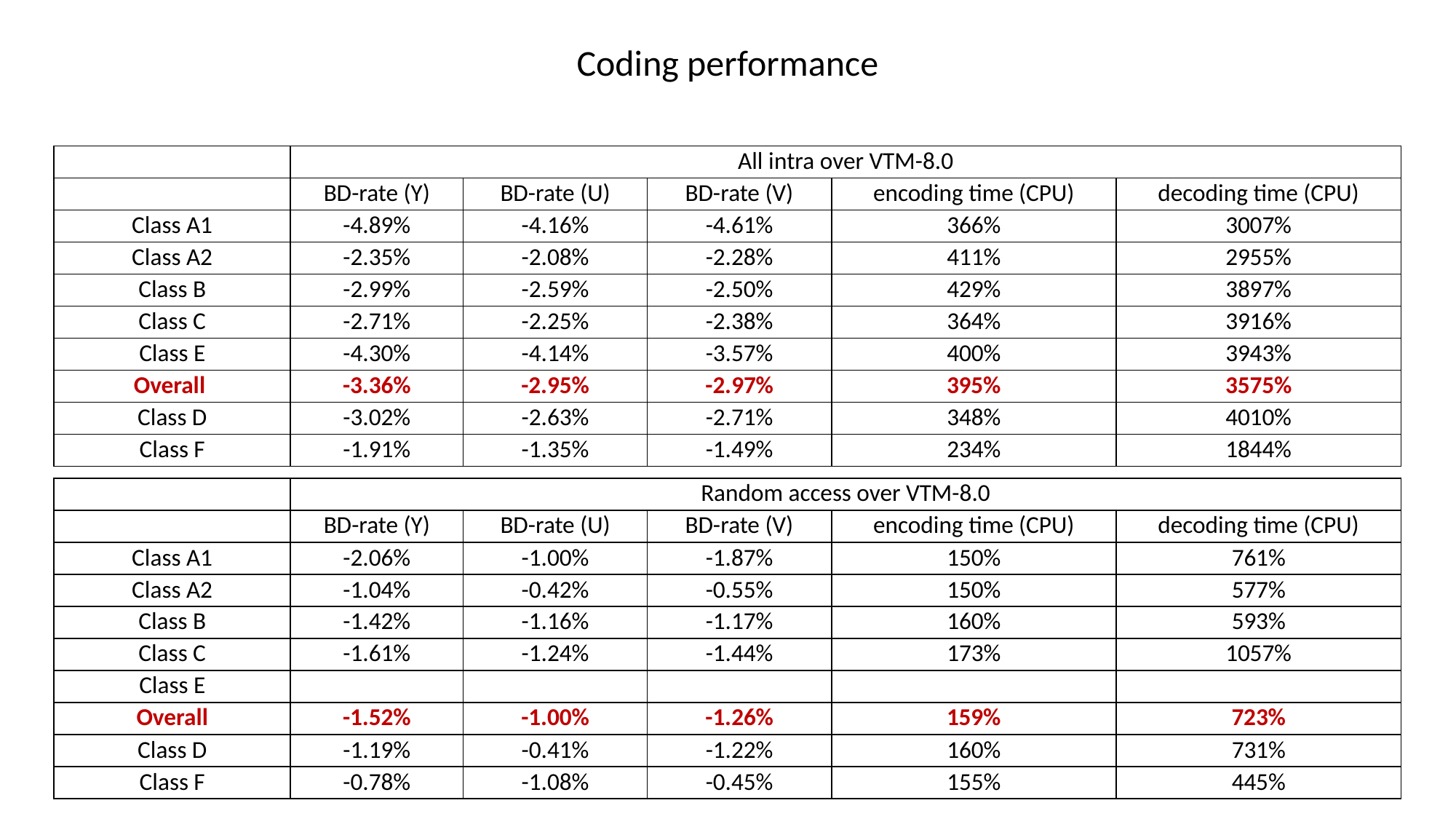

Coding performance
|  | All intra over VTM-8.0 |  |  |  |  |
| --- | --- | --- | --- | --- | --- |
|  | BD-rate (Y) | BD-rate (U) | BD-rate (V) | encoding time (CPU) | decoding time (CPU) |
| Class A1 | -4.89% | -4.16% | -4.61% | 366% | 3007% |
| Class A2 | -2.35% | -2.08% | -2.28% | 411% | 2955% |
| Class B | -2.99% | -2.59% | -2.50% | 429% | 3897% |
| Class C | -2.71% | -2.25% | -2.38% | 364% | 3916% |
| Class E | -4.30% | -4.14% | -3.57% | 400% | 3943% |
| Overall | -3.36% | -2.95% | -2.97% | 395% | 3575% |
| Class D | -3.02% | -2.63% | -2.71% | 348% | 4010% |
| Class F | -1.91% | -1.35% | -1.49% | 234% | 1844% |
|  | Random access over VTM-8.0 |  |  |  |  |
| --- | --- | --- | --- | --- | --- |
|  | BD-rate (Y) | BD-rate (U) | BD-rate (V) | encoding time (CPU) | decoding time (CPU) |
| Class A1 | -2.06% | -1.00% | -1.87% | 150% | 761% |
| Class A2 | -1.04% | -0.42% | -0.55% | 150% | 577% |
| Class B | -1.42% | -1.16% | -1.17% | 160% | 593% |
| Class C | -1.61% | -1.24% | -1.44% | 173% | 1057% |
| Class E |  |  |  |  |  |
| Overall | -1.52% | -1.00% | -1.26% | 159% | 723% |
| Class D | -1.19% | -0.41% | -1.22% | 160% | 731% |
| Class F | -0.78% | -1.08% | -0.45% | 155% | 445% |